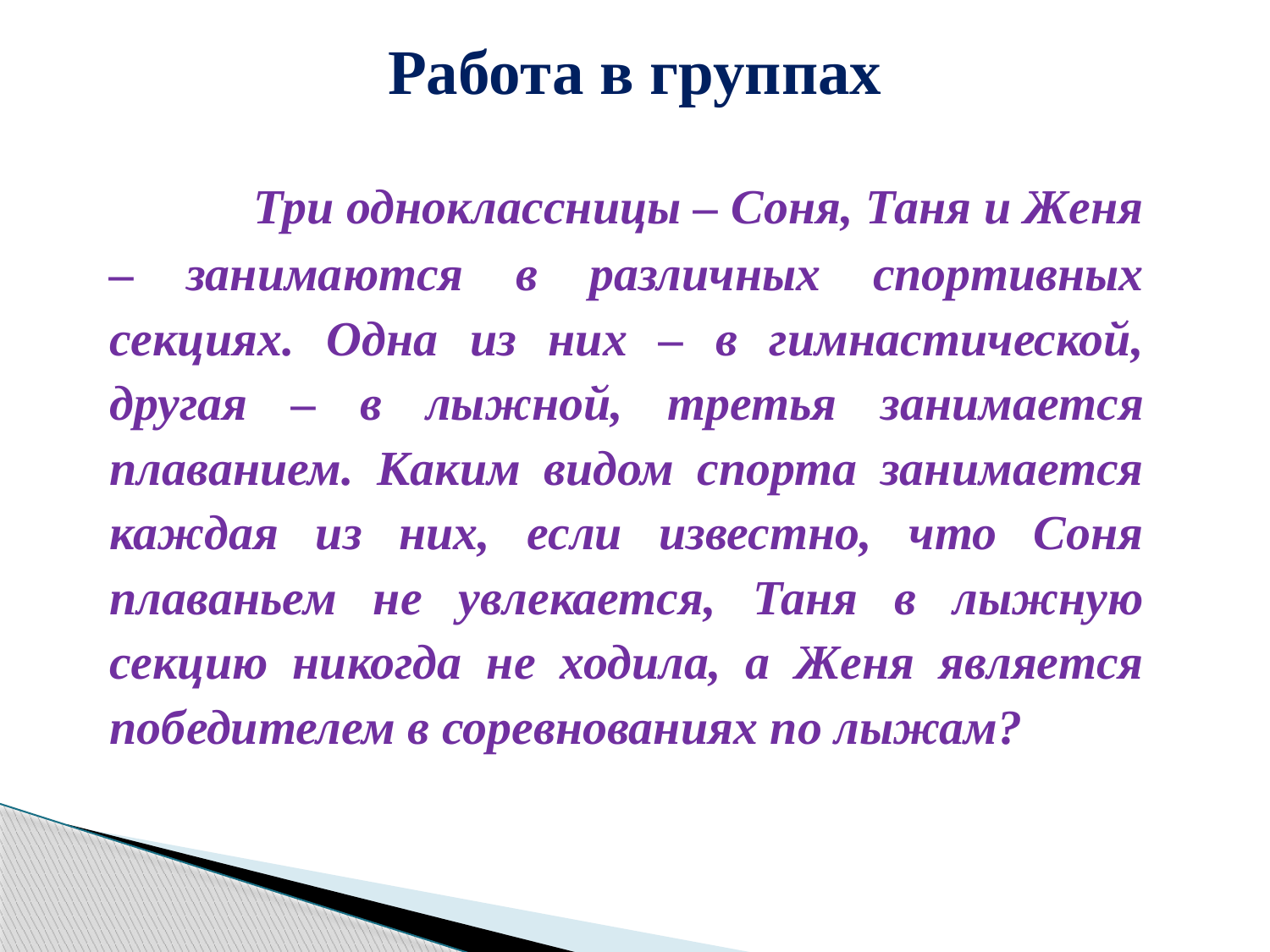

# Работа в группах
    	  Три одноклассницы – Соня, Таня и Женя – занимаются в различных спортивных секциях. Одна из них – в гимнастической, другая – в лыжной, третья занимается плаванием. Каким видом спорта занимается каждая из них, если известно, что Соня плаваньем не увлекается, Таня в лыжную секцию никогда не ходила, а Женя является победителем в соревнованиях по лыжам?